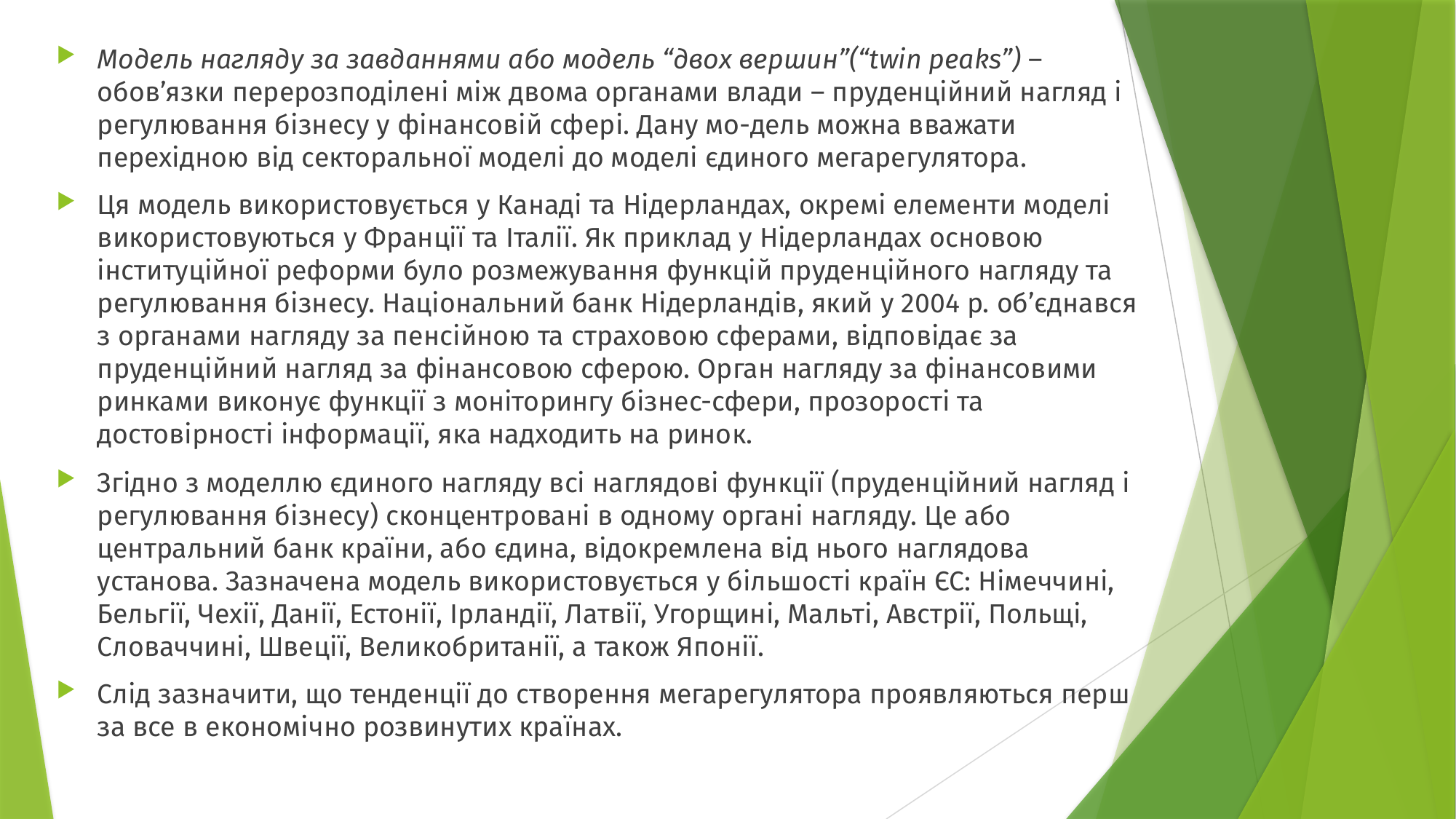

Модель нагляду за завданнями або модель “двох вершин”(“twin peaks”) – обов’язки перерозподілені між двома органами влади – пруденційний нагляд і регулювання бізнесу у фінансовій сфері. Дану мо-дель можна вважати перехідною від секторальної моделі до моделі єдиного мегарегулятора.
Ця модель використовується у Канаді та Нідерландах, окремі елементи моделі використовуються у Франції та Італії. Як приклад у Нідерландах основою інституційної реформи було розмежування функцій пруденційного нагляду та регулювання бізнесу. Національний банк Нідерландів, який у 2004 р. об’єднався з органами нагляду за пенсійною та страховою сферами, відповідає за пруденційний нагляд за фінансовою сферою. Орган нагляду за фінансовими ринками виконує функції з моніторингу бізнес-сфери, прозорості та достовірності інформації, яка надходить на ринок.
Згідно з моделлю єдиного нагляду всі наглядові функції (пруденційний нагляд і регулювання бізнесу) сконцентровані в одному органі нагляду. Це або центральний банк країни, або єдина, відокремлена від нього наглядова установа. Зазначена модель використовується у більшості країн ЄС: Німеччині, Бельгії, Чехії, Данії, Естонії, Ірландії, Латвії, Угорщині, Мальті, Австрії, Польщі, Словаччині, Швеції, Великобританії, а також Японії.
Слід зазначити, що тенденції до створення мегарегулятора проявляються перш за все в економічно розвинутих країнах.